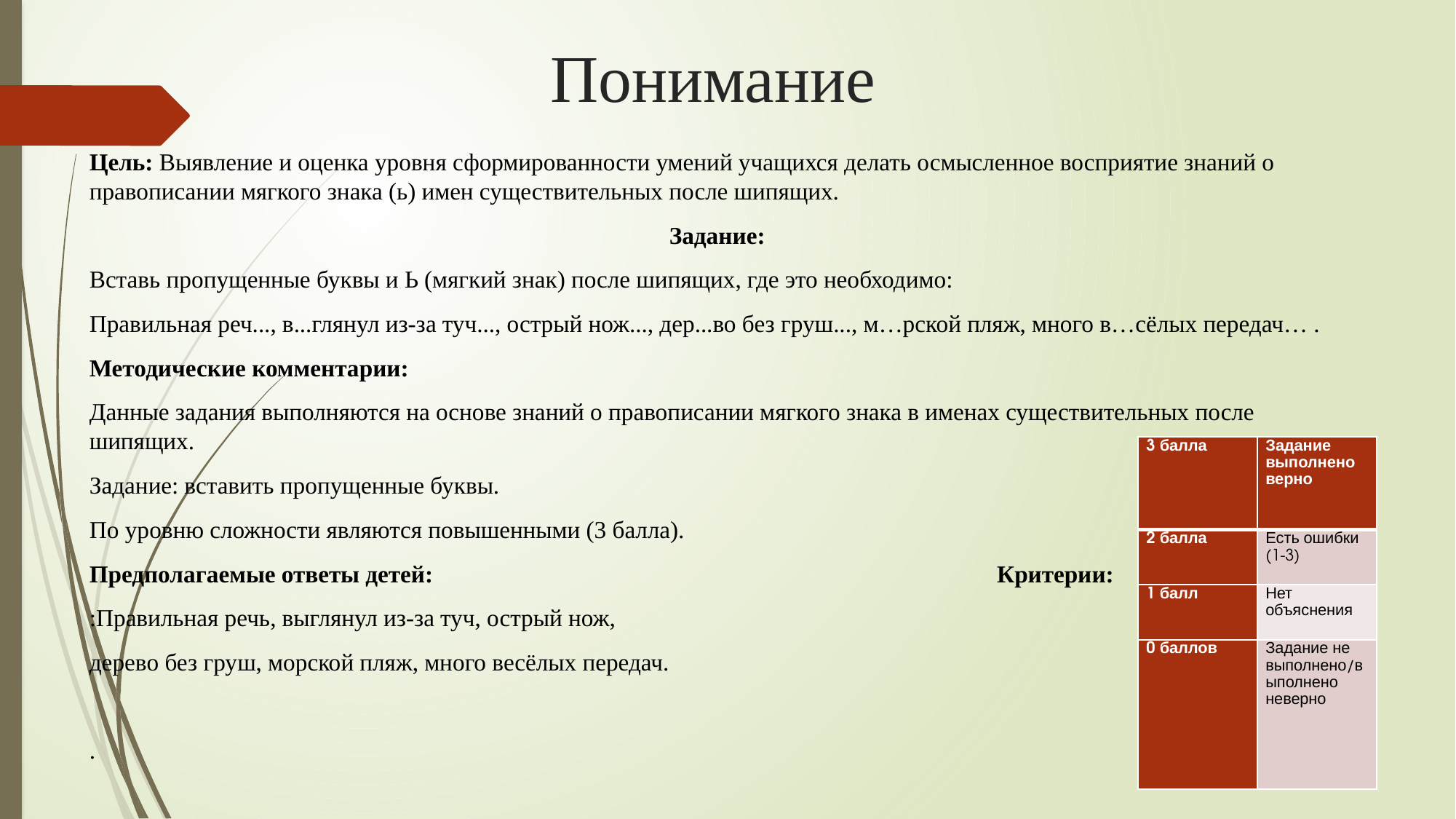

# Понимание
Цель: Выявление и оценка уровня сформированности умений учащихся делать осмысленное восприятие знаний о правописании мягкого знака (ь) имен существительных после шипящих.
Задание:
Вставь пропущенные буквы и Ь (мягкий знак) после шипящих, где это необходимо:
Правильная реч..., в...глянул из-за туч..., острый нож..., дер...во без груш..., м…рской пляж, много в…сёлых передач… .
Методические комментарии:
Данные задания выполняются на основе знаний о правописании мягкого знака в именах существительных после шипящих.
Задание: вставить пропущенные буквы.
По уровню сложности являются повышенными (3 балла).
Предполагаемые ответы детей:                                                                                              Критерии:
:Правильная речь, выглянул из-за туч, острый нож,
дерево без груш, морской пляж, много весёлых передач.

.

| 3 балла | Задание выполнено верно |
| --- | --- |
| 2 балла | Есть ошибки (1-3) |
| 1 балл | Нет объяснения |
| 0 баллов | Задание не выполнено/выполнено неверно |